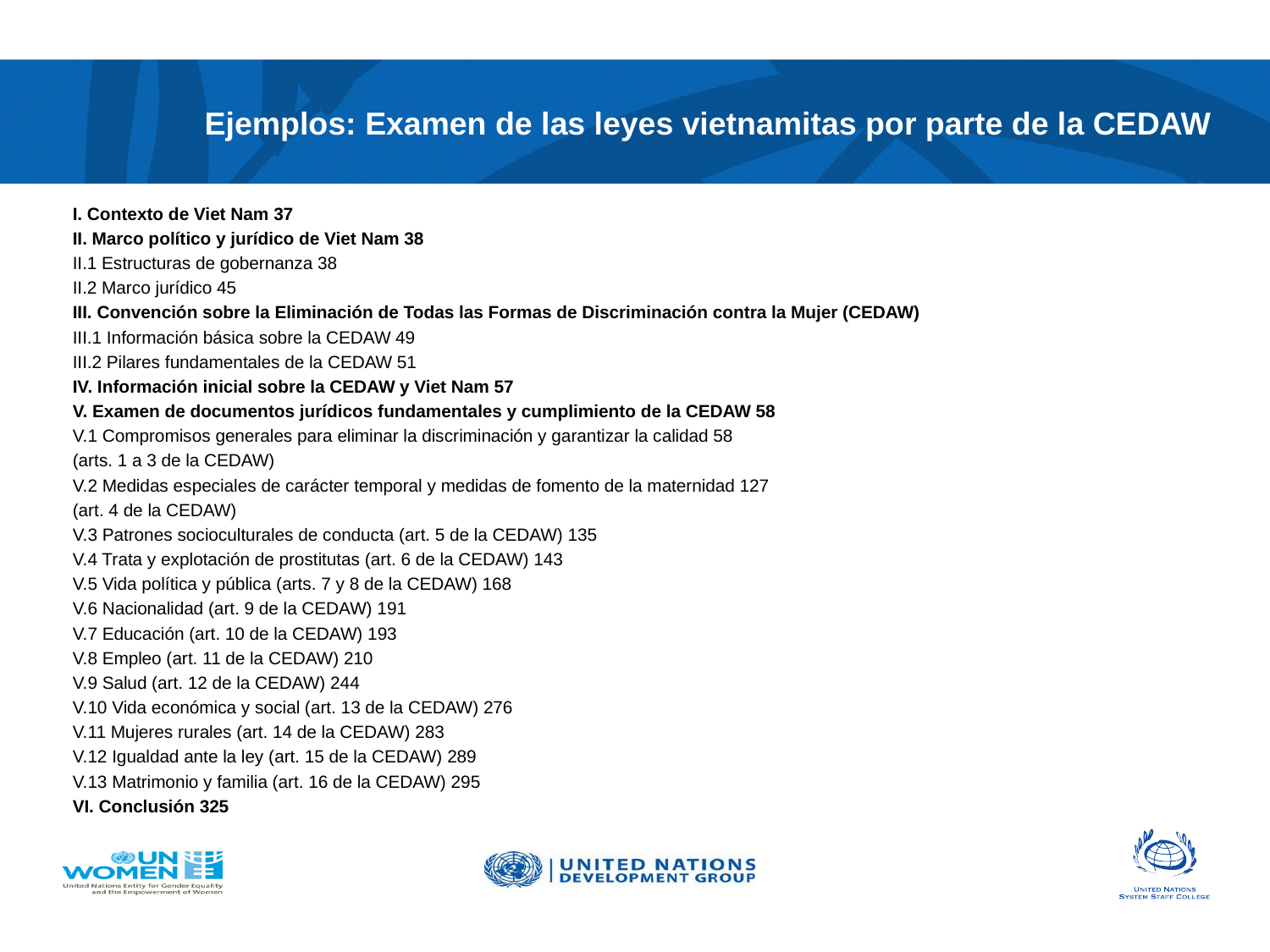

# Ejemplos: Examen de las leyes vietnamitas por parte de la CEDAW
I. Contexto de Viet Nam 37
II. Marco político y jurídico de Viet Nam 38
II.1 Estructuras de gobernanza 38
II.2 Marco jurídico 45
III. Convención sobre la Eliminación de Todas las Formas de Discriminación contra la Mujer (CEDAW)
III.1 Información básica sobre la CEDAW 49
III.2 Pilares fundamentales de la CEDAW 51
IV. Información inicial sobre la CEDAW y Viet Nam 57
V. Examen de documentos jurídicos fundamentales y cumplimiento de la CEDAW 58
V.1 Compromisos generales para eliminar la discriminación y garantizar la calidad 58
(arts. 1 a 3 de la CEDAW)
V.2 Medidas especiales de carácter temporal y medidas de fomento de la maternidad 127
(art. 4 de la CEDAW)
V.3 Patrones socioculturales de conducta (art. 5 de la CEDAW) 135
V.4 Trata y explotación de prostitutas (art. 6 de la CEDAW) 143
V.5 Vida política y pública (arts. 7 y 8 de la CEDAW) 168
V.6 Nacionalidad (art. 9 de la CEDAW) 191
V.7 Educación (art. 10 de la CEDAW) 193
V.8 Empleo (art. 11 de la CEDAW) 210
V.9 Salud (art. 12 de la CEDAW) 244
V.10 Vida económica y social (art. 13 de la CEDAW) 276
V.11 Mujeres rurales (art. 14 de la CEDAW) 283
V.12 Igualdad ante la ley (art. 15 de la CEDAW) 289
V.13 Matrimonio y familia (art. 16 de la CEDAW) 295
VI. Conclusión 325